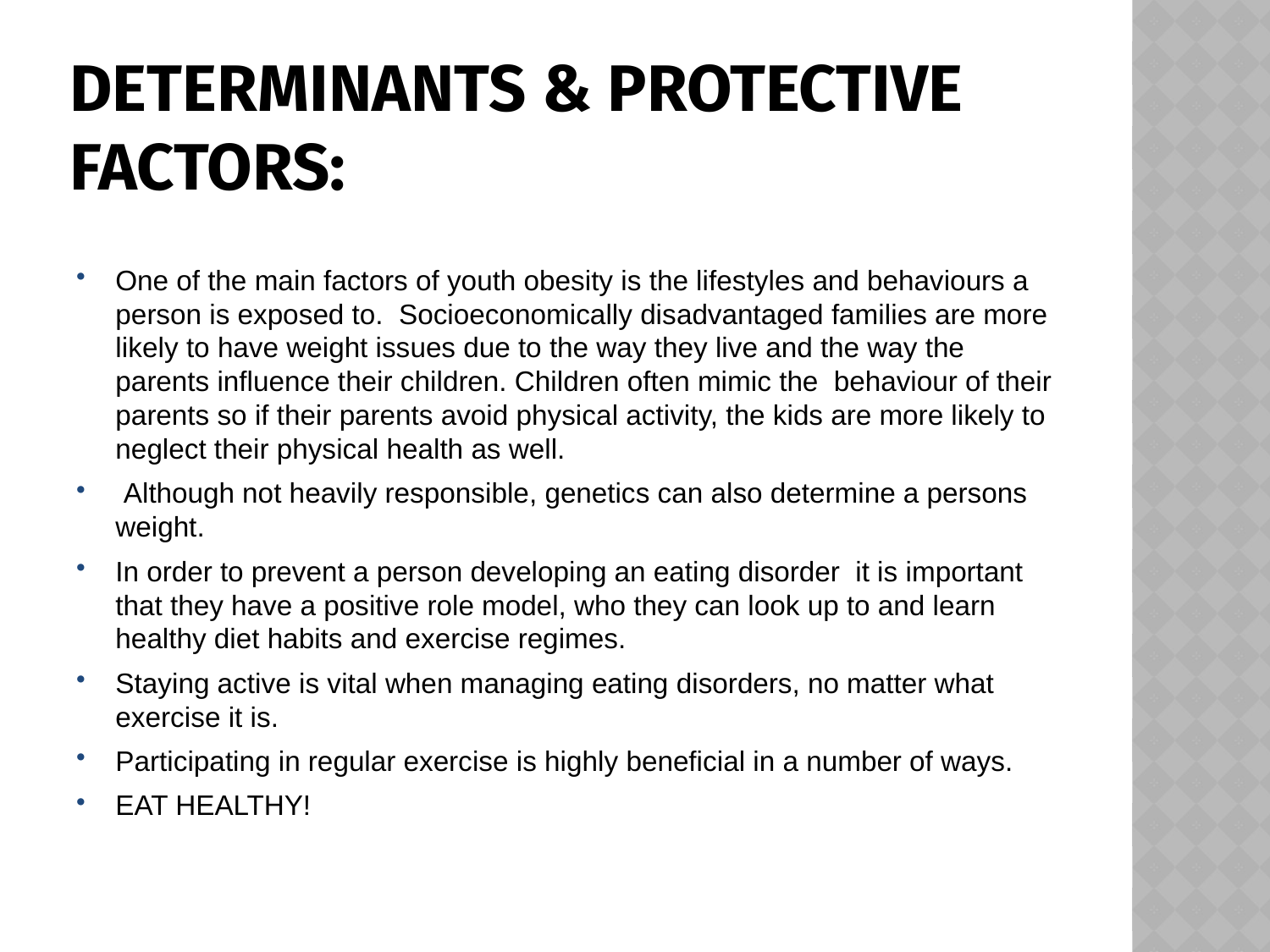

# Determinants & protective factors:
One of the main factors of youth obesity is the lifestyles and behaviours a person is exposed to.  Socioeconomically disadvantaged families are more likely to have weight issues due to the way they live and the way the parents influence their children. Children often mimic the  behaviour of their parents so if their parents avoid physical activity, the kids are more likely to neglect their physical health as well.
 Although not heavily responsible, genetics can also determine a persons weight.
In order to prevent a person developing an eating disorder  it is important that they have a positive role model, who they can look up to and learn healthy diet habits and exercise regimes.
Staying active is vital when managing eating disorders, no matter what exercise it is.
Participating in regular exercise is highly beneficial in a number of ways.
EAT HEALTHY!